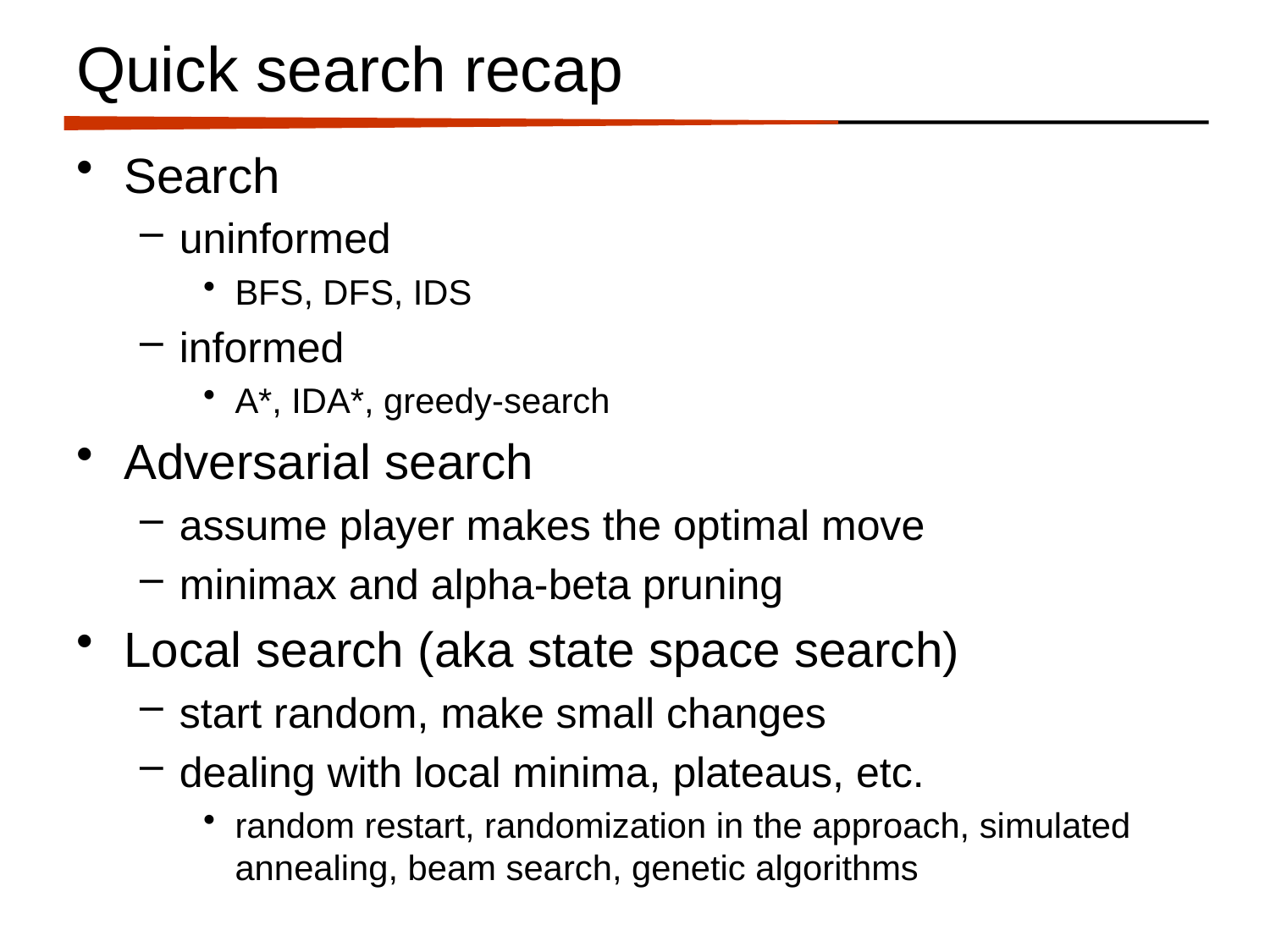

# Quick search recap
Search
uninformed
BFS, DFS, IDS
informed
A*, IDA*, greedy-search
Adversarial search
assume player makes the optimal move
minimax and alpha-beta pruning
Local search (aka state space search)
start random, make small changes
dealing with local minima, plateaus, etc.
random restart, randomization in the approach, simulated annealing, beam search, genetic algorithms